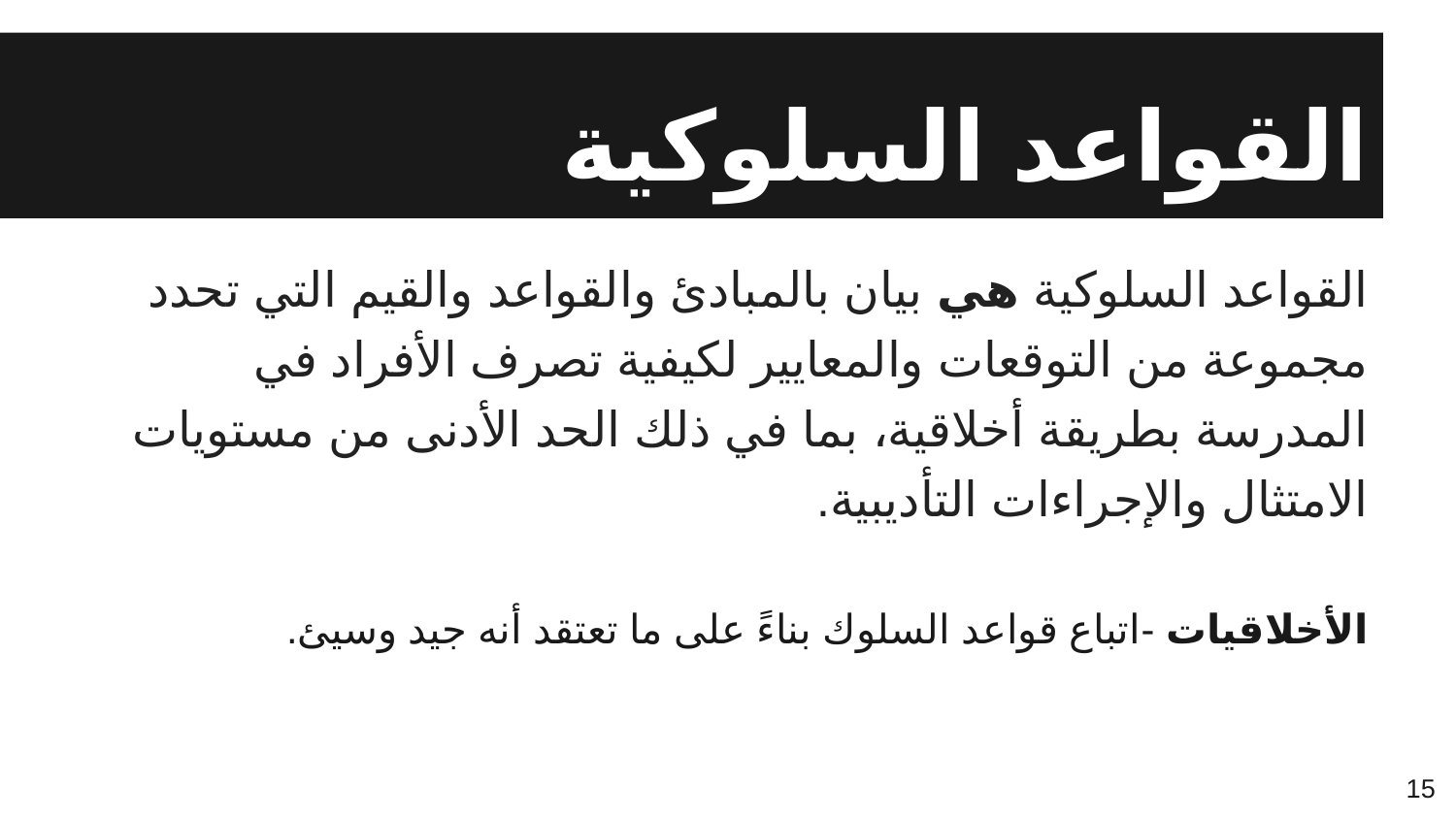

# القواعد السلوكية
القواعد السلوكية هي بيان بالمبادئ والقواعد والقيم التي تحدد مجموعة من التوقعات والمعايير لكيفية تصرف الأفراد في المدرسة بطريقة أخلاقية، بما في ذلك الحد الأدنى من مستويات الامتثال والإجراءات التأديبية.

الأخلاقيات -اتباع قواعد السلوك بناءً على ما تعتقد أنه جيد وسيئ.

15